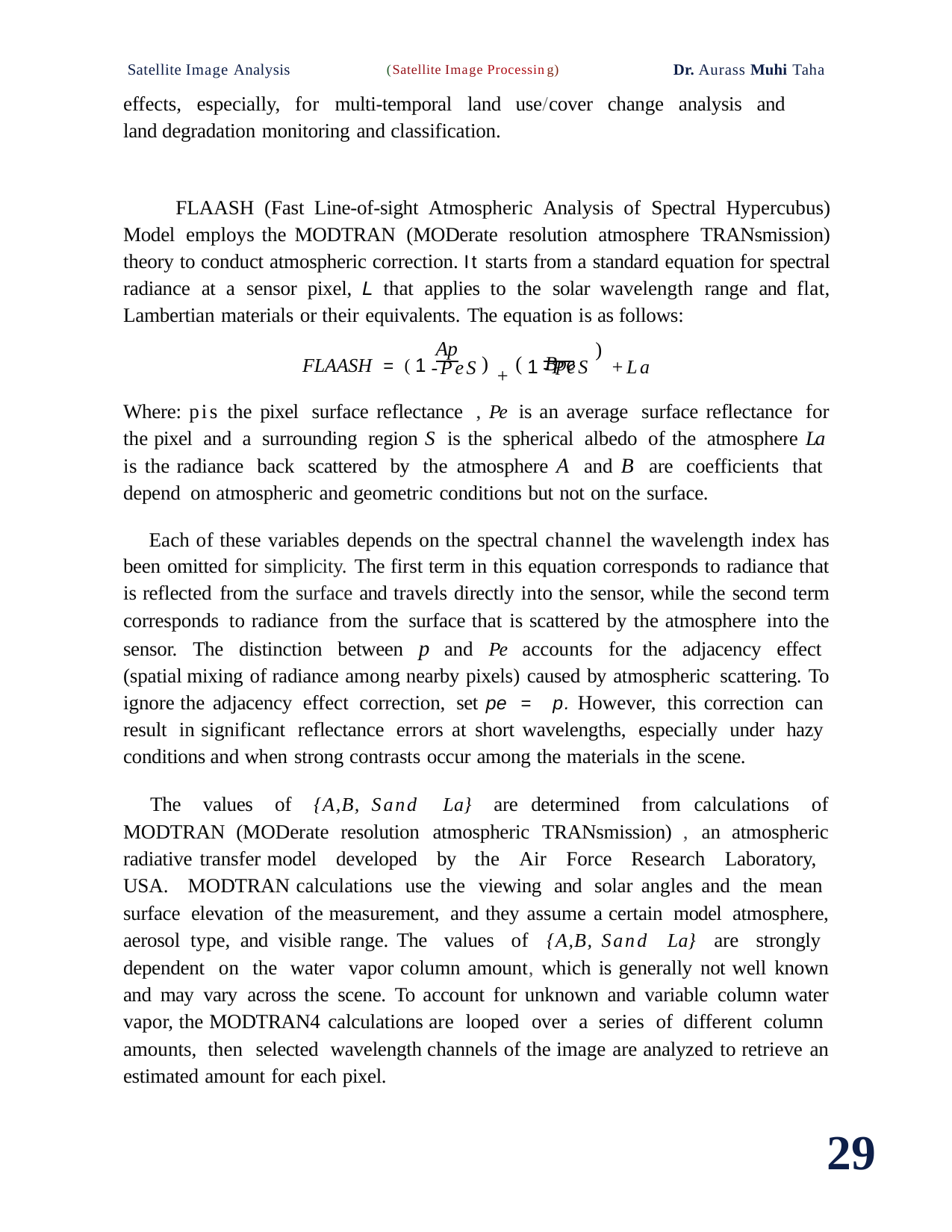

Satellite Image Analysis	(Satellite Image Processing)	Dr. Aurass Muhi Taha

effects,   especially,   for   multi-temporal	land   use/cover   change   analysis   and   land degradation monitoring and classification.

FLAASH  (Fast  Line-of-sight  Atmospheric  Analysis  of  Spectral  Hypercubus) Model  employs the MODTRAN  (MODerate  resolution  atmosphere  TRANsmission) theory to conduct atmospheric correction. It starts from a standard equation for spectral radiance  at  a  sensor  pixel,  L that  applies  to  the  solar  wavelength  range  and  flat, Lambertian materials or their equivalents. The equation is as follows:
) + (	Bpe
Ap
FLAASH  = (1
)
1-PeS	+La
-PeS

Where: pis the pixel  surface reflectance  , Pe  is an average  surface reflectance  for the pixel  and  a  surrounding  region S  is the  spherical  albedo  of the  atmosphere La  is the radiance  back  scattered  by  the atmosphere A  and B  are  coefficients  that  depend  on atmospheric and geometric conditions but not on the surface.

Each of these variables depends on the spectral channel the wavelength index has been omitted for simplicity. The first term in this equation corresponds to radiance that is reflected from the surface and travels directly into the sensor, while the second term corresponds  to radiance  from the  surface that is scattered by the atmosphere  into the sensor.  The  distinction  between  p  and  Pe  accounts  for the  adjacency  effect  (spatial mixing of radiance among nearby pixels) caused by atmospheric  scattering. To ignore the adjacency  effect  correction,  set pe  =  p. However,  this correction  can  result  in significant  reflectance  errors at short wavelengths,  especially  under  hazy  conditions and when strong contrasts occur among the materials in the scene.

The  values  of  {A,B, Sand  La}  are determined  from calculations  of MODTRAN (MODerate resolution atmospheric TRANsmission) , an atmospheric radiative transfer model   developed   by   the   Air   Force   Research   Laboratory,   USA.   MODTRAN calculations  use the  viewing  and  solar angles and  the  mean  surface  elevation  of the measurement,  and they assume a certain  model  atmosphere, aerosol type, and visible range. The  values  of  {A,B, Sand  La}  are  strongly  dependent  on  the  water  vapor column amount, which is generally not well known and may vary across the scene. To account for unknown and variable column water vapor, the MODTRAN4 calculations are  looped  over  a  series  of  different  column  amounts,  then  selected  wavelength channels of the image are analyzed to retrieve an estimated amount for each pixel.
29